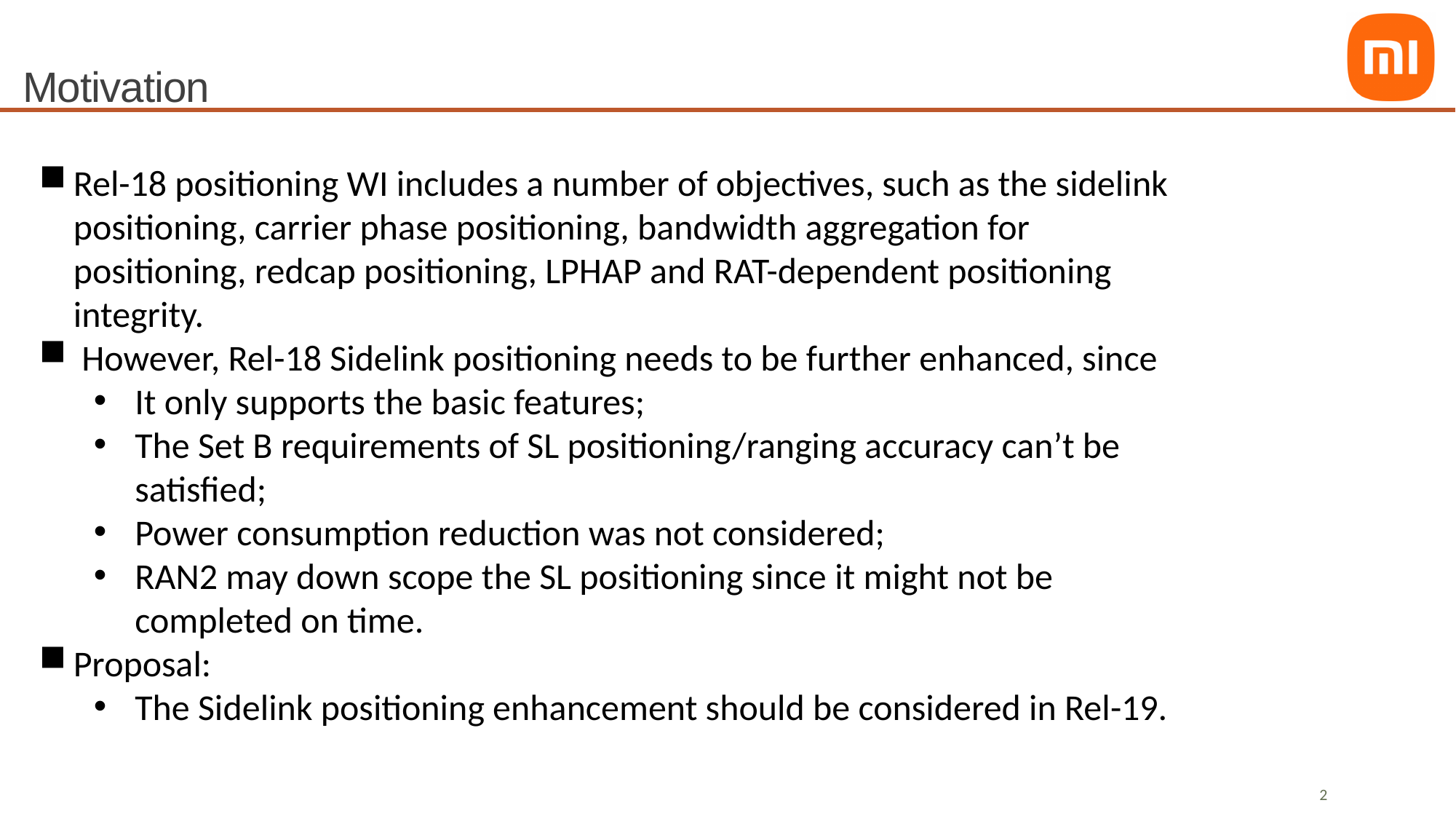

# Motivation
Rel-18 positioning WI includes a number of objectives, such as the sidelink positioning, carrier phase positioning, bandwidth aggregation for positioning, redcap positioning, LPHAP and RAT-dependent positioning integrity.
 However, Rel-18 Sidelink positioning needs to be further enhanced, since
It only supports the basic features;
The Set B requirements of SL positioning/ranging accuracy can’t be satisfied;
Power consumption reduction was not considered;
RAN2 may down scope the SL positioning since it might not be completed on time.
Proposal:
The Sidelink positioning enhancement should be considered in Rel-19.